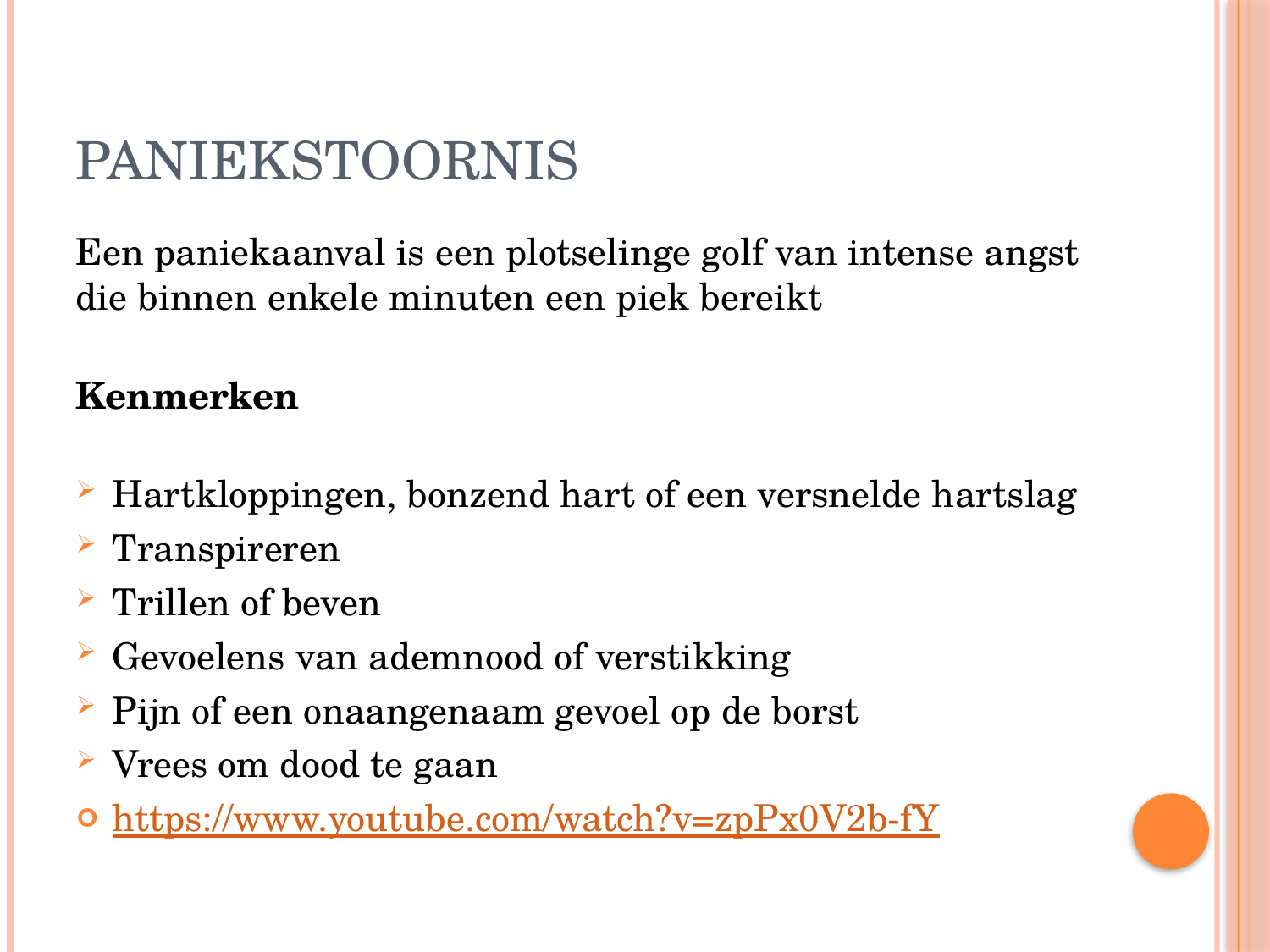

# Paniekstoornis
Een paniekaanval is een plotselinge golf van intense angst die binnen enkele minuten een piek bereikt
Kenmerken
Hartkloppingen, bonzend hart of een versnelde hartslag
Transpireren
Trillen of beven
Gevoelens van ademnood of verstikking
Pijn of een onaangenaam gevoel op de borst
Vrees om dood te gaan
https://www.youtube.com/watch?v=zpPx0V2b-fY